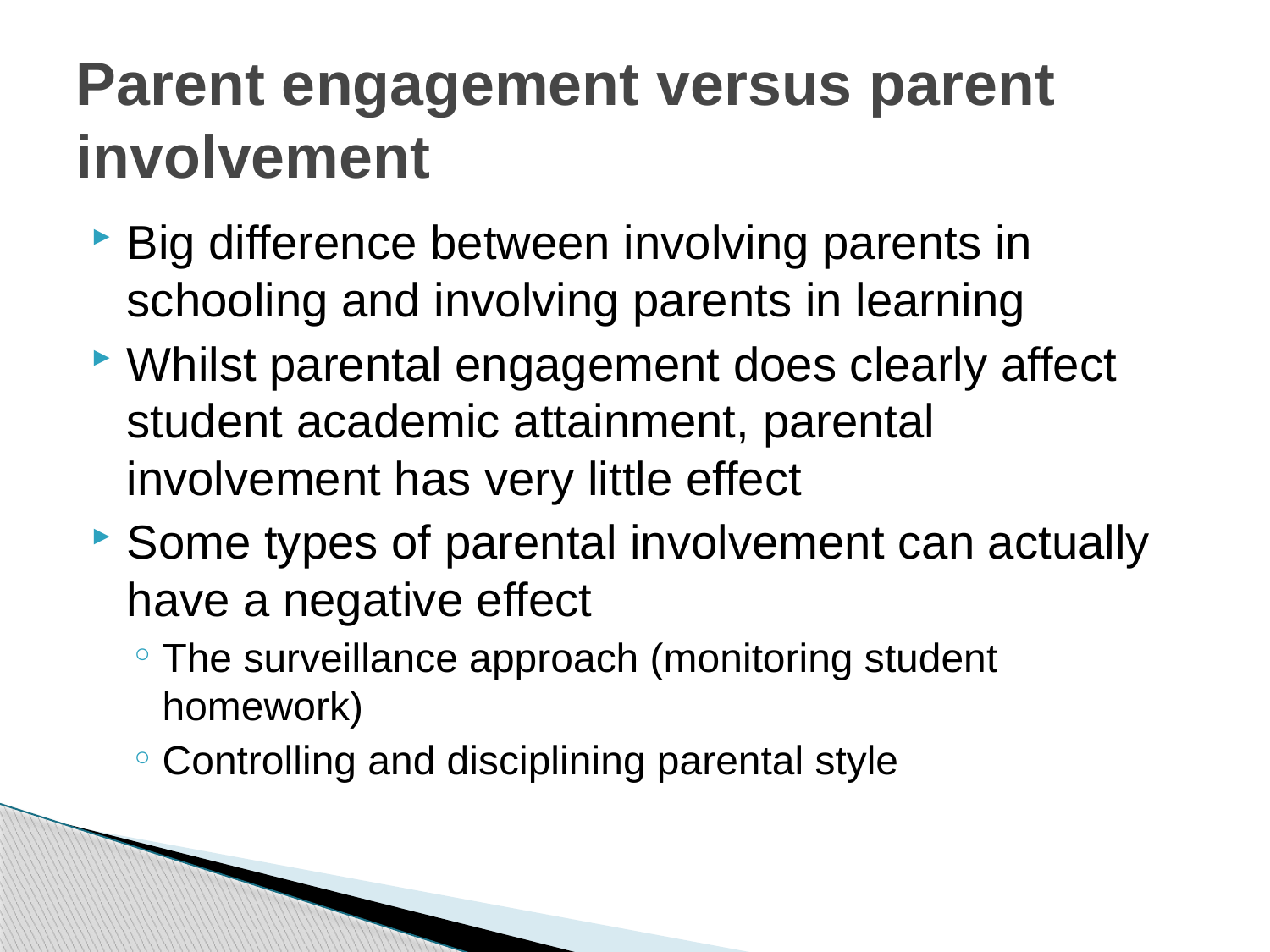

# Parent engagement versus parent involvement
Big difference between involving parents in schooling and involving parents in learning
Whilst parental engagement does clearly affect student academic attainment, parental involvement has very little effect
Some types of parental involvement can actually have a negative effect
The surveillance approach (monitoring student homework)
Controlling and disciplining parental style